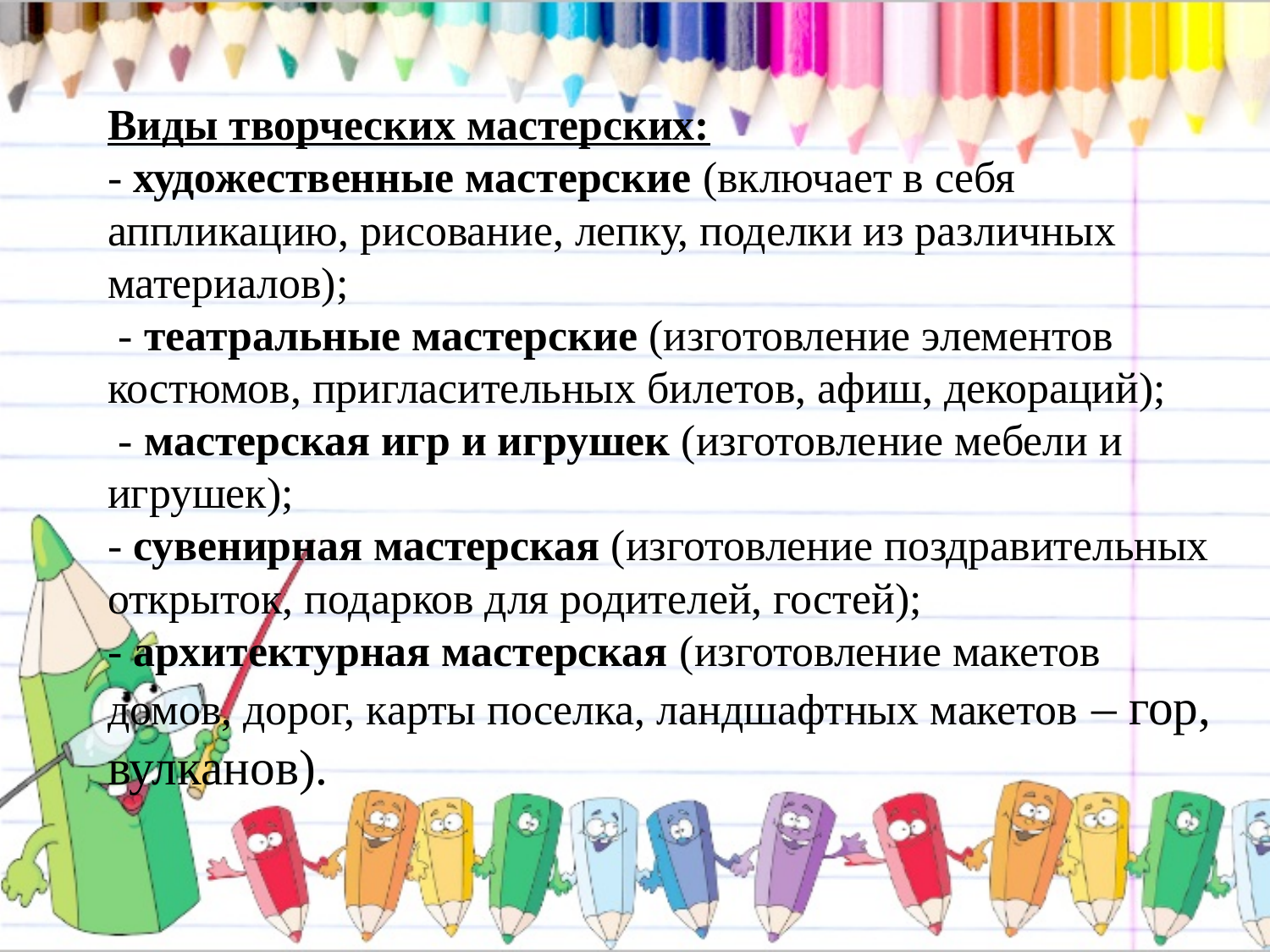

# Виды творческих мастерских: - художественные мастерские (включает в себя аппликацию, рисование, лепку, поделки из различных материалов); - театральные мастерские (изготовление элементов костюмов, пригласительных билетов, афиш, декораций); - мастерская игр и игрушек (изготовление мебели и игрушек); - сувенирная мастерская (изготовление поздравительных открыток, подарков для родителей, гостей); - архитектурная мастерская (изготовление макетов домов, дорог, карты поселка, ландшафтных макетов – гор, вулканов).